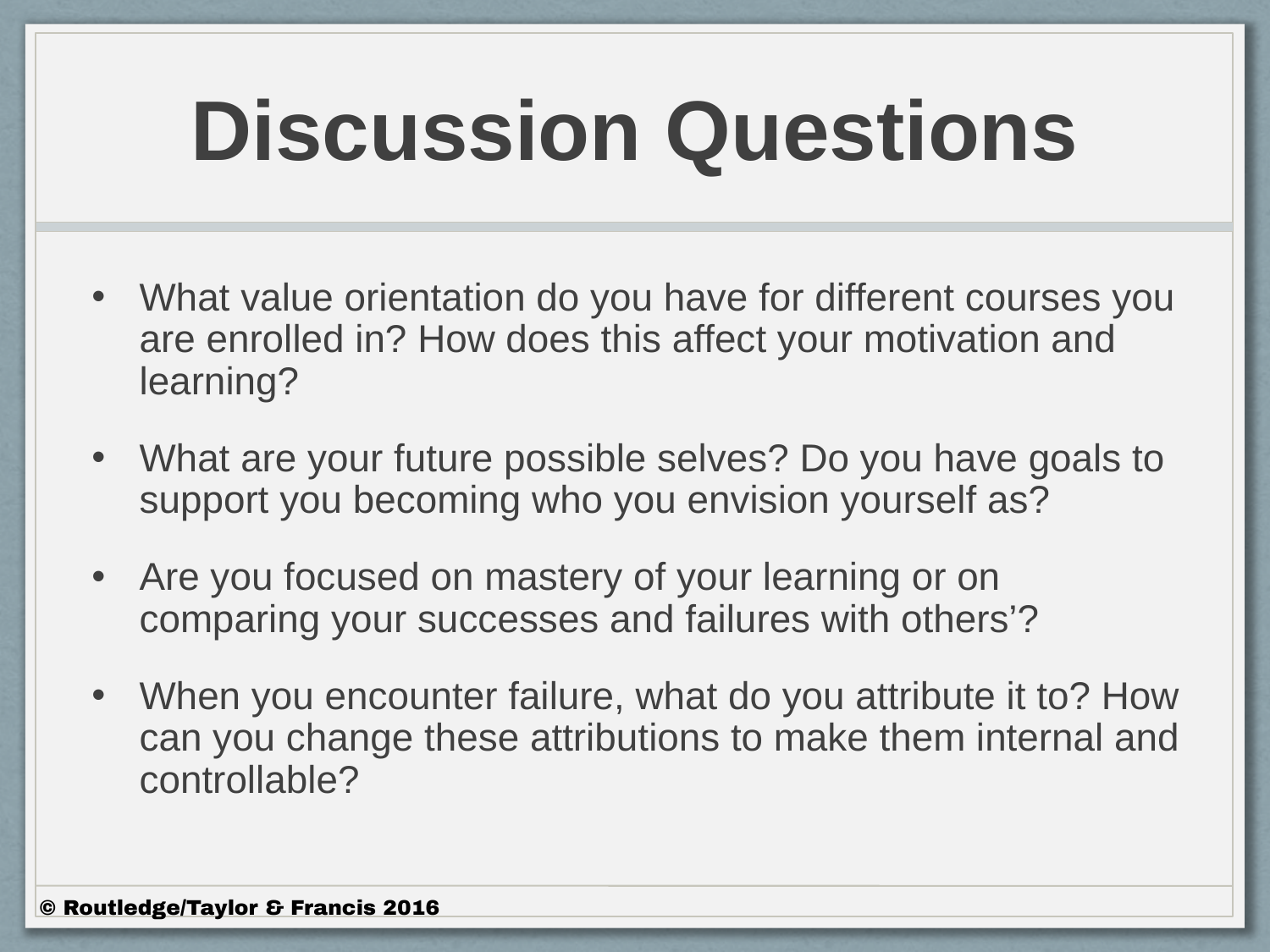

# Discussion Questions
What value orientation do you have for different courses you are enrolled in? How does this affect your motivation and learning?
What are your future possible selves? Do you have goals to support you becoming who you envision yourself as?
Are you focused on mastery of your learning or on comparing your successes and failures with others’?
When you encounter failure, what do you attribute it to? How can you change these attributions to make them internal and controllable?

© Routledge/Taylor & Francis 2016